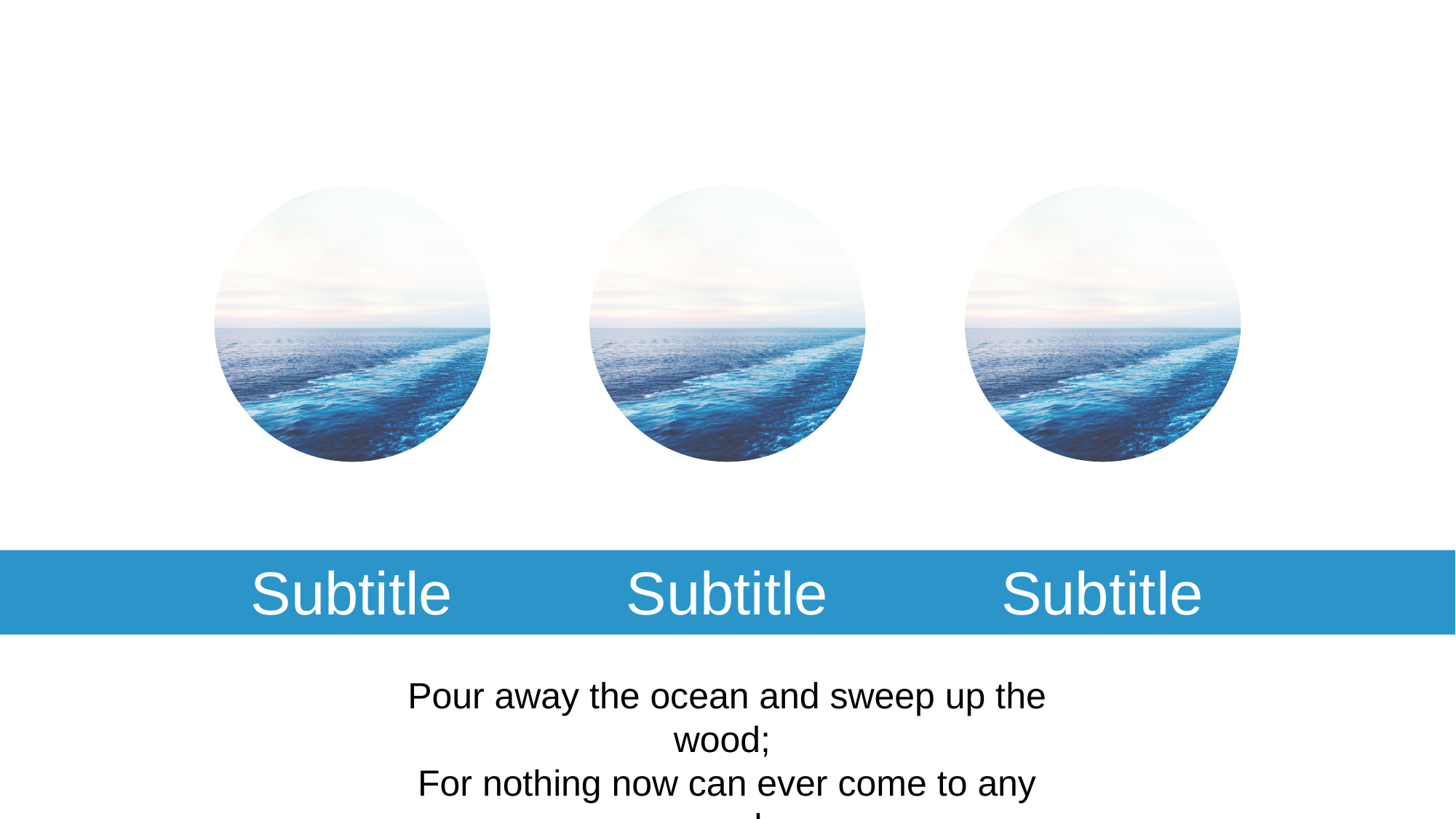

Subtitle
Subtitle
Subtitle

Pour away the ocean and sweep up the wood;
For nothing now can ever come to any good.